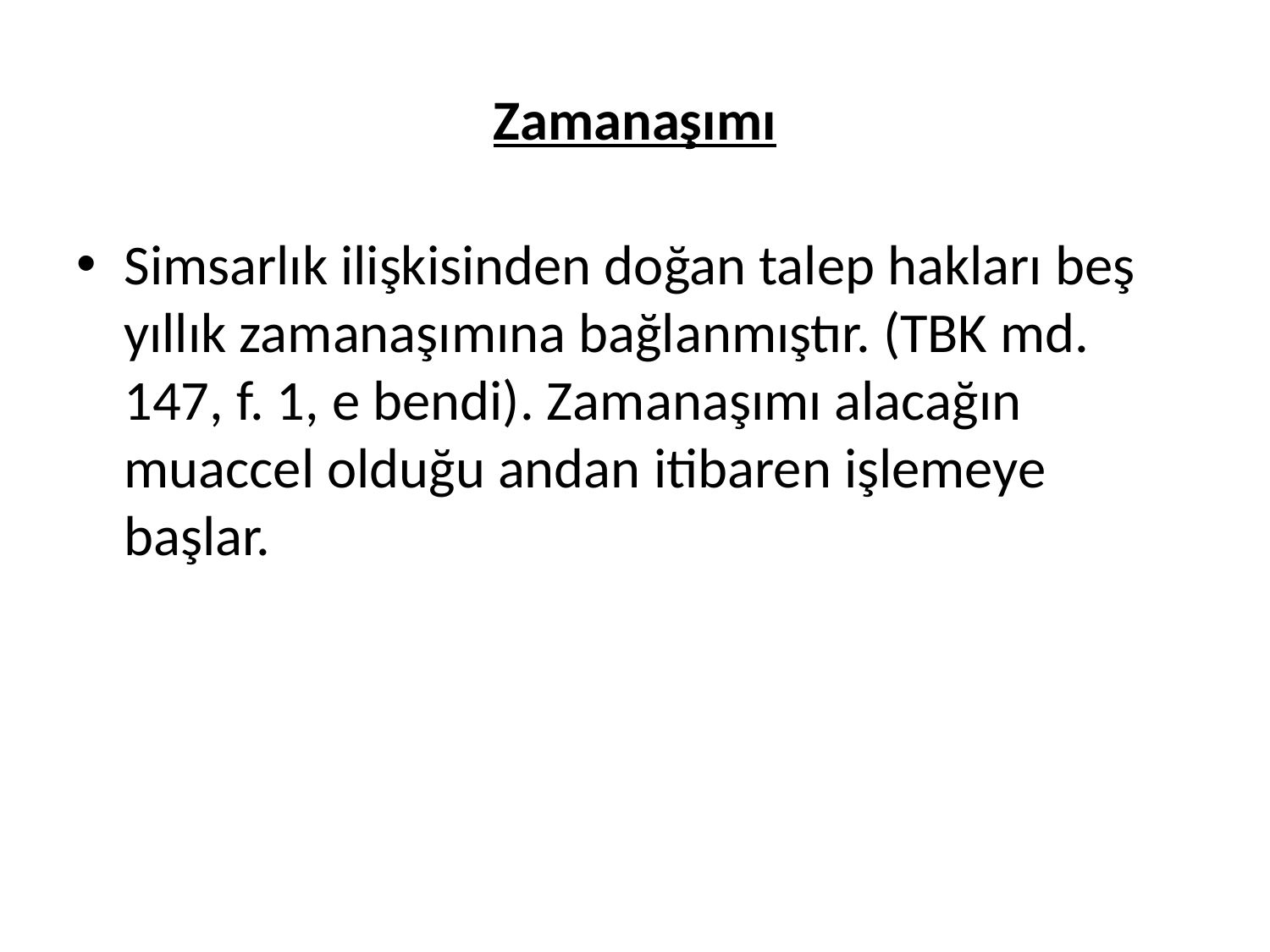

# Zamanaşımı
Simsarlık ilişkisinden doğan talep hakları beş yıllık zamanaşımına bağlanmıştır. (TBK md. 147, f. 1, e bendi). Zamanaşımı alacağın muaccel olduğu andan itibaren işlemeye başlar.